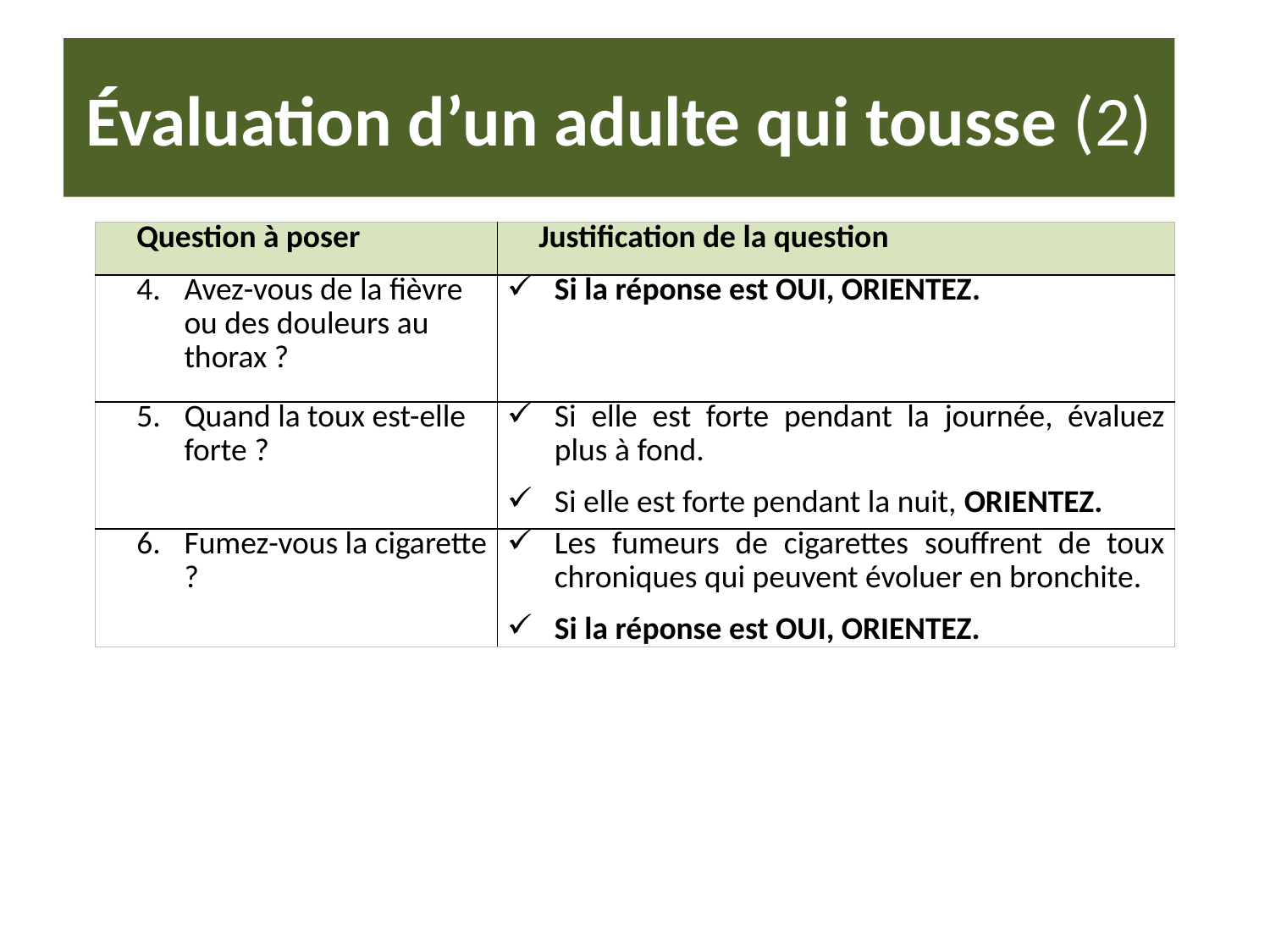

# Évaluation d’un adulte qui tousse (2)
| Question à poser | Justification de la question |
| --- | --- |
| Avez-vous de la fièvre ou des douleurs au thorax ? | Si la réponse est OUI, ORIENTEZ. |
| Quand la toux est-elle forte ? | Si elle est forte pendant la journée, évaluez plus à fond. Si elle est forte pendant la nuit, ORIENTEZ. |
| Fumez-vous la cigarette ? | Les fumeurs de cigarettes souffrent de toux chroniques qui peuvent évoluer en bronchite. Si la réponse est OUI, ORIENTEZ. |